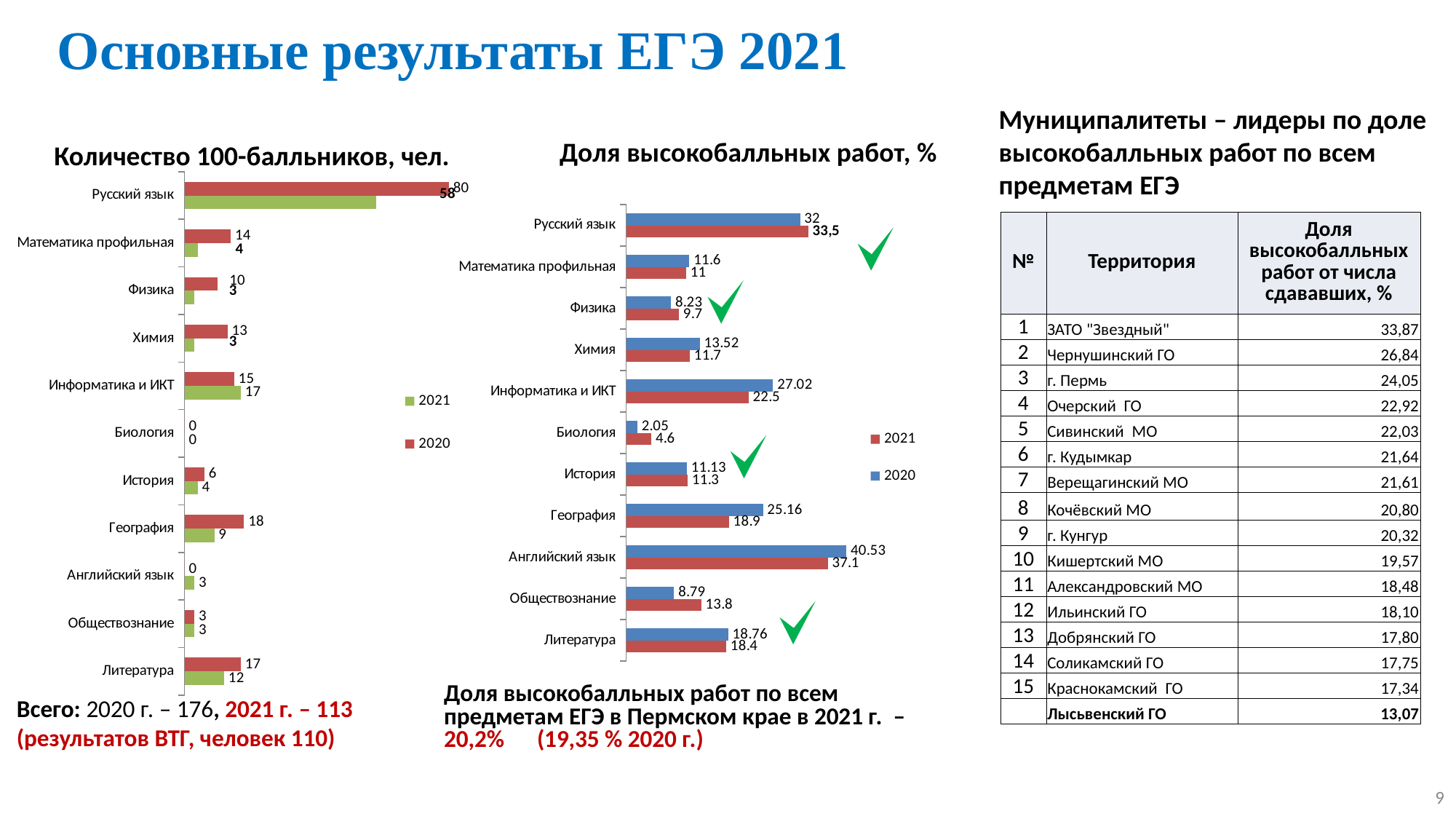

# Основные результаты ЕГЭ 2021
Муниципалитеты – лидеры по доле высокобалльных работ по всем предметам ЕГЭ
Доля высокобалльных работ, %
Количество 100-балльников, чел.

### Chart

| Category | 2020 | 2021 |
|---|---|---|
| Русский язык | 80.0 | 58.0 |
| Математика профильная | 14.0 | 4.0 |
| Физика | 10.0 | 3.0 |
| Химия | 13.0 | 3.0 |
| Информатика и ИКТ | 15.0 | 17.0 |
| Биология | 0.0 | 0.0 |
| История | 6.0 | 4.0 |
| География | 18.0 | 9.0 |
| Английский язык | 0.0 | 3.0 |
| Обществознание | 3.0 | 3.0 |
| Литература | 17.0 | 12.0 |

### Chart

| Category | 2020 | 2021 |
|---|---|---|
| Русский язык | 32.0 | 33.5 |
| Математика профильная | 11.6 | 11.0 |
| Физика | 8.23 | 9.7 |
| Химия | 13.52 | 11.7 |
| Информатика и ИКТ | 27.02 | 22.5 |
| Биология | 2.05 | 4.6 |
| История | 11.13 | 11.3 |
| География | 25.16 | 18.9 |
| Английский язык | 40.53 | 37.1 |
| Обществознание | 8.79 | 13.8 |
| Литература | 18.76 | 18.4 |
| № | Территория | Доля высокобалльных работ от числа сдававших, % |
| --- | --- | --- |
| 1 | ЗАТО "Звездный" | 33,87 |
| 2 | Чернушинский ГО | 26,84 |
| 3 | г. Пермь | 24,05 |
| 4 | Очерский ГО | 22,92 |
| 5 | Сивинский МО | 22,03 |
| 6 | г. Кудымкар | 21,64 |
| 7 | Верещагинский МО | 21,61 |
| 8 | Кочёвский МО | 20,80 |
| 9 | г. Кунгур | 20,32 |
| 10 | Кишертский МО | 19,57 |
| 11 | Александровский МО | 18,48 |
| 12 | Ильинский ГО | 18,10 |
| 13 | Добрянский ГО | 17,80 |
| 14 | Соликамский ГО | 17,75 |
| 15 | Краснокамский ГО | 17,34 |
|  | Лысьвенский ГО | 13,07 |

Доля высокобалльных работ по всем предметам ЕГЭ в Пермском крае в 2021 г.  – 20,2%      (19,35 % 2020 г.)
Всего: 2020 г. – 176, 2021 г. – 113 (результатов ВТГ, человек 110)
9